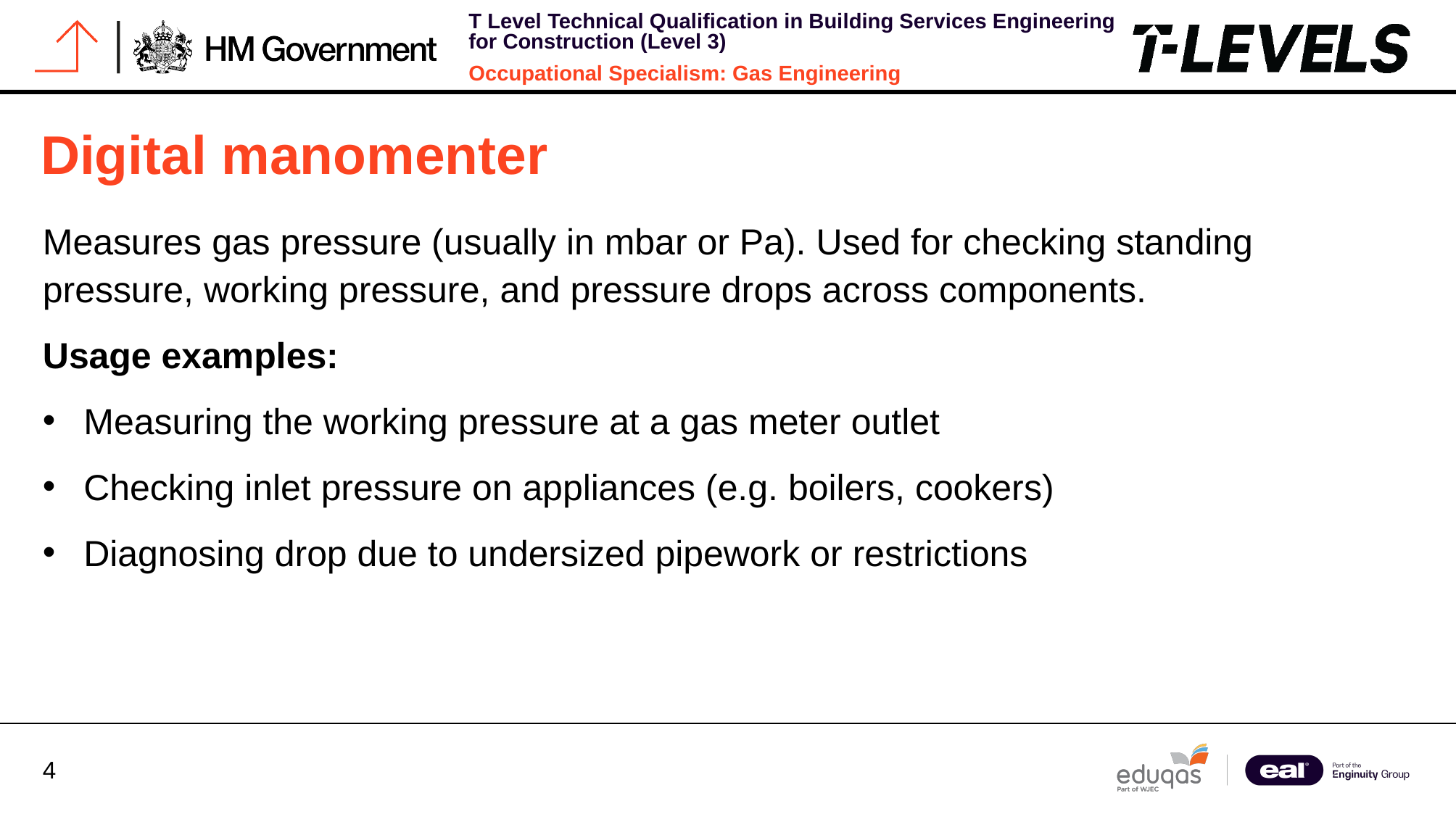

# Digital manomenter
Measures gas pressure (usually in mbar or Pa). Used for checking standing pressure, working pressure, and pressure drops across components.
Usage examples:
Measuring the working pressure at a gas meter outlet
Checking inlet pressure on appliances (e.g. boilers, cookers)
Diagnosing drop due to undersized pipework or restrictions